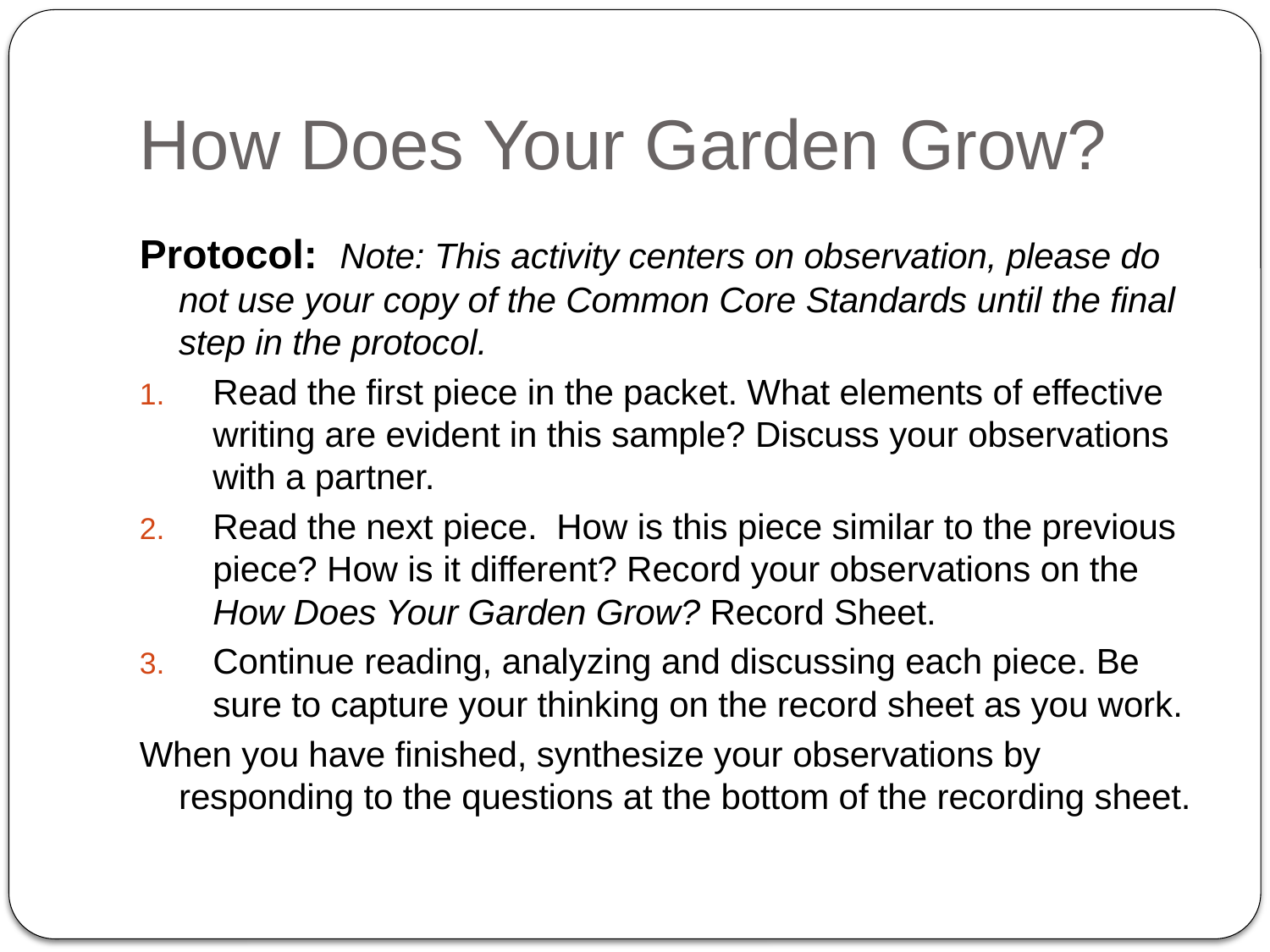

# How Does Your Garden Grow?
Protocol:  Note: This activity centers on observation, please do not use your copy of the Common Core Standards until the final step in the protocol.
Read the first piece in the packet. What elements of effective writing are evident in this sample? Discuss your observations with a partner.
Read the next piece.  How is this piece similar to the previous piece? How is it different? Record your observations on the How Does Your Garden Grow? Record Sheet.
Continue reading, analyzing and discussing each piece. Be sure to capture your thinking on the record sheet as you work.
When you have finished, synthesize your observations by responding to the questions at the bottom of the recording sheet.